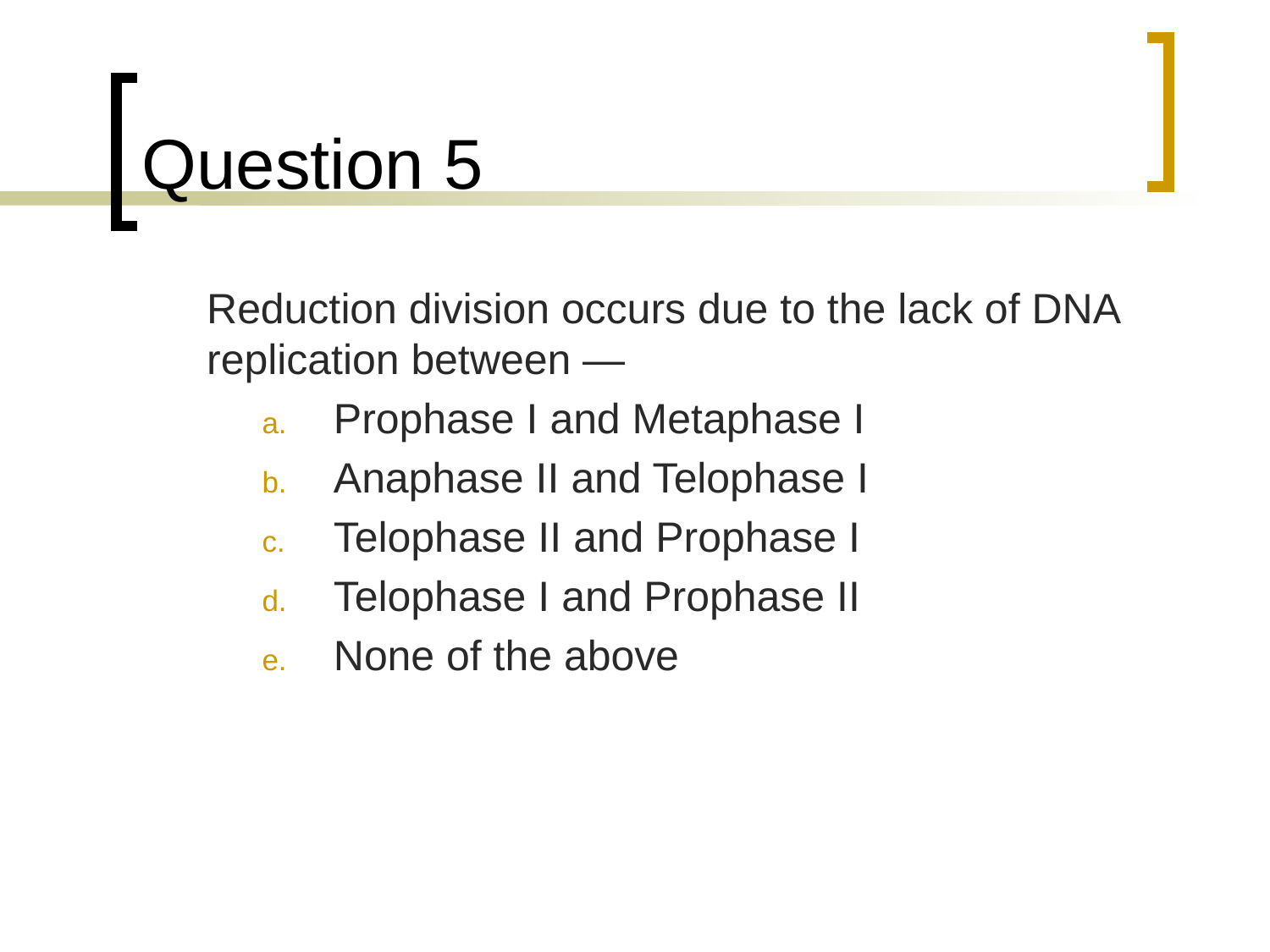

# Question 5
	Reduction division occurs due to the lack of DNA replication between —
Prophase I and Metaphase I
Anaphase II and Telophase I
Telophase II and Prophase I
Telophase I and Prophase II
None of the above